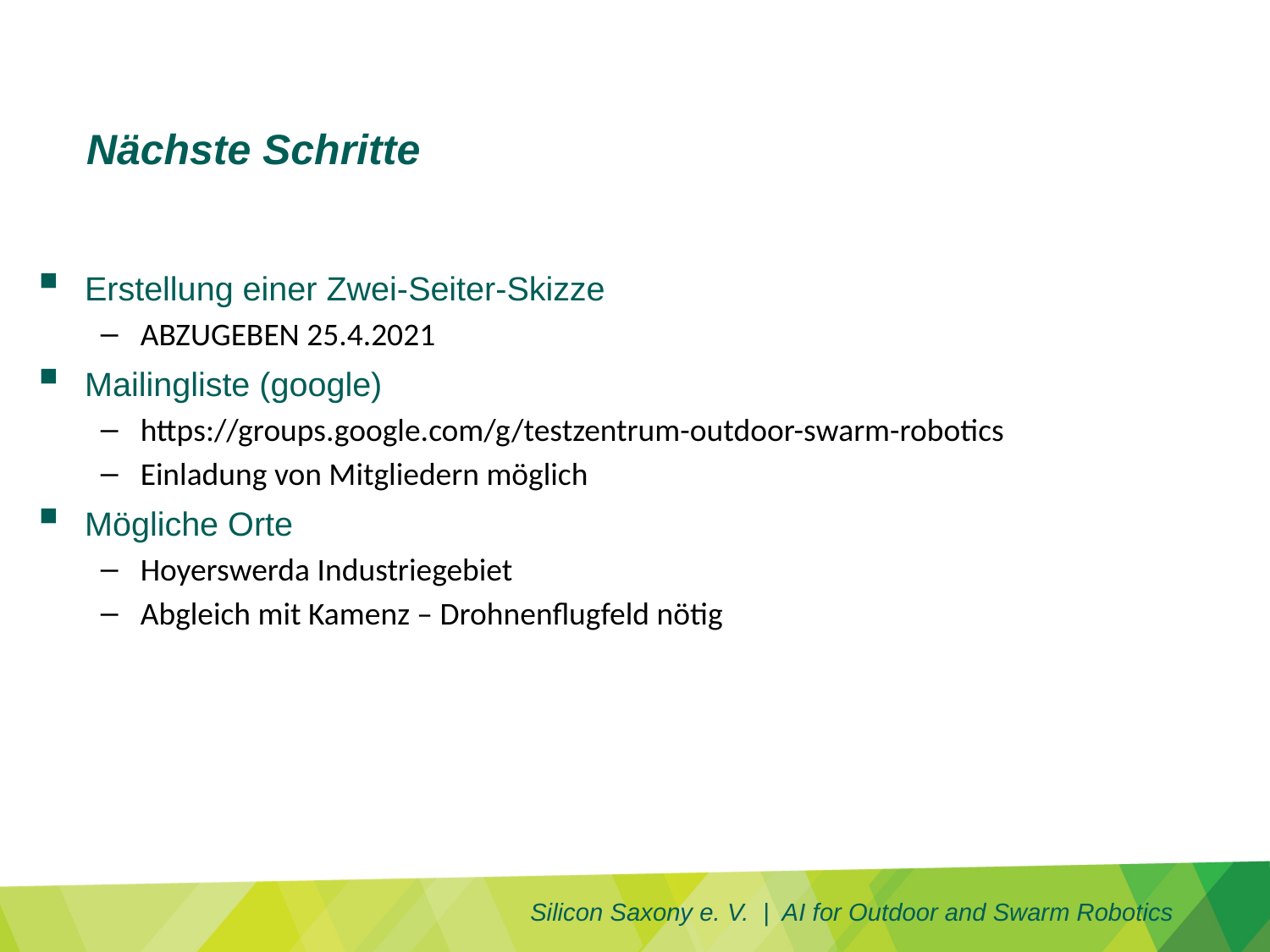

Nächste Schritte

Erstellung einer Zwei-Seiter-Skizze
ABZUGEBEN 25.4.2021
Mailingliste (google)
https://groups.google.com/g/testzentrum-outdoor-swarm-robotics
Einladung von Mitgliedern möglich
Mögliche Orte
Hoyerswerda Industriegebiet
Abgleich mit Kamenz – Drohnenflugfeld nötig